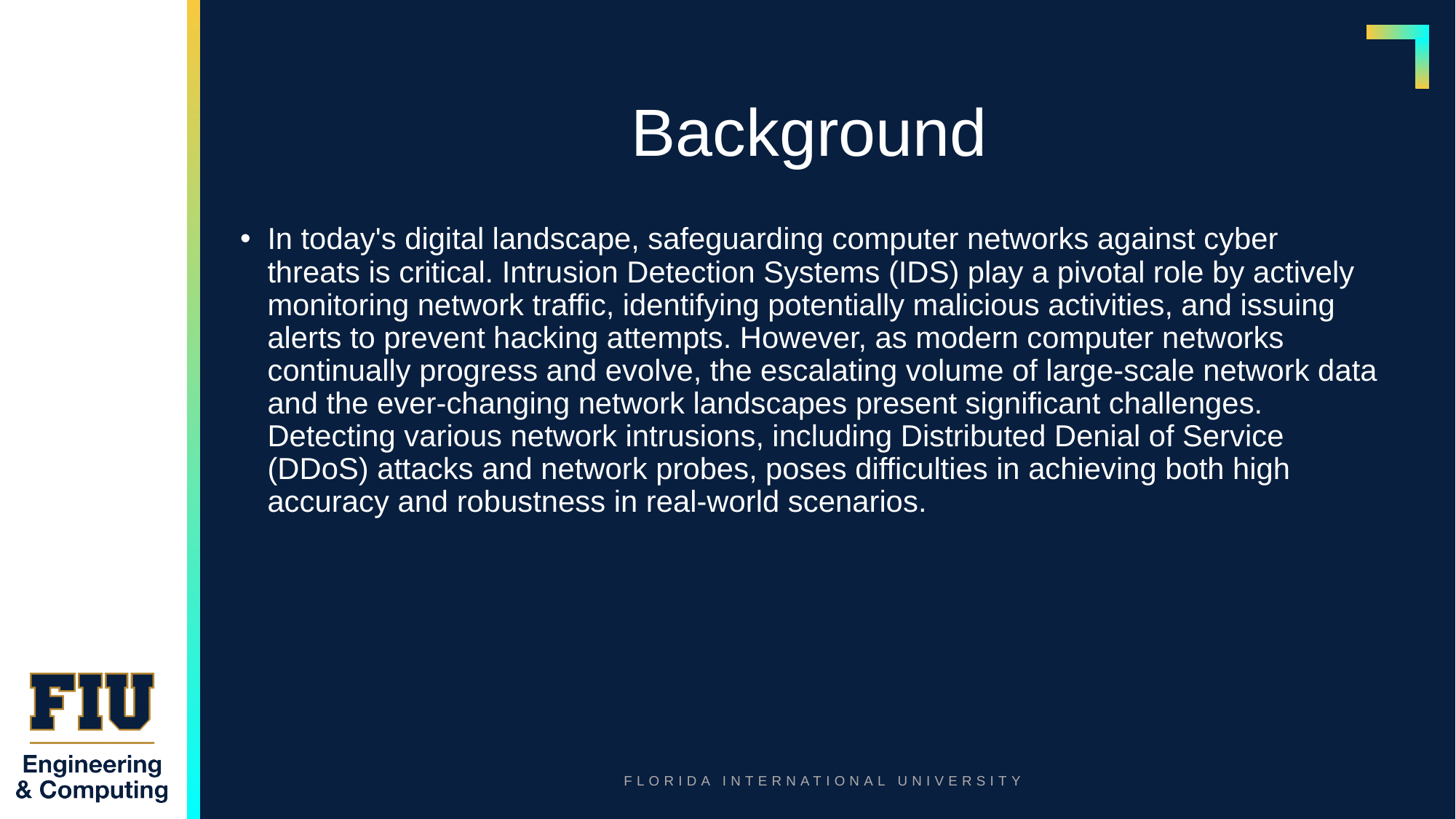

# Background
In today's digital landscape, safeguarding computer networks against cyber threats is critical. Intrusion Detection Systems (IDS) play a pivotal role by actively monitoring network traffic, identifying potentially malicious activities, and issuing alerts to prevent hacking attempts. However, as modern computer networks continually progress and evolve, the escalating volume of large-scale network data and the ever-changing network landscapes present significant challenges. Detecting various network intrusions, including Distributed Denial of Service (DDoS) attacks and network probes, poses difficulties in achieving both high accuracy and robustness in real-world scenarios.